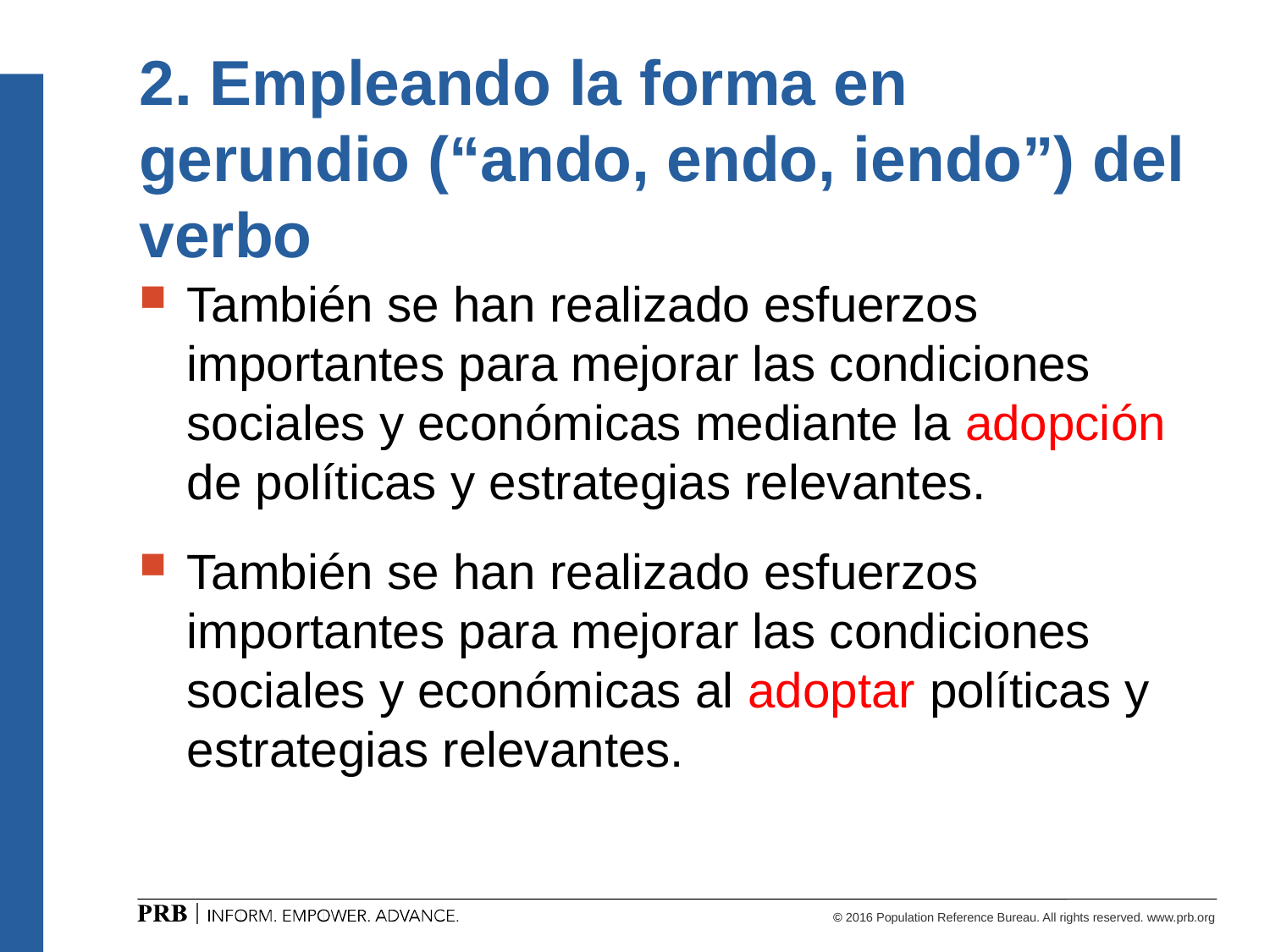

# 2. Empleando la forma en gerundio (“ando, endo, iendo”) del verbo
También se han realizado esfuerzos importantes para mejorar las condiciones sociales y económicas mediante la adopción de políticas y estrategias relevantes.
También se han realizado esfuerzos importantes para mejorar las condiciones sociales y económicas al adoptar políticas y estrategias relevantes.